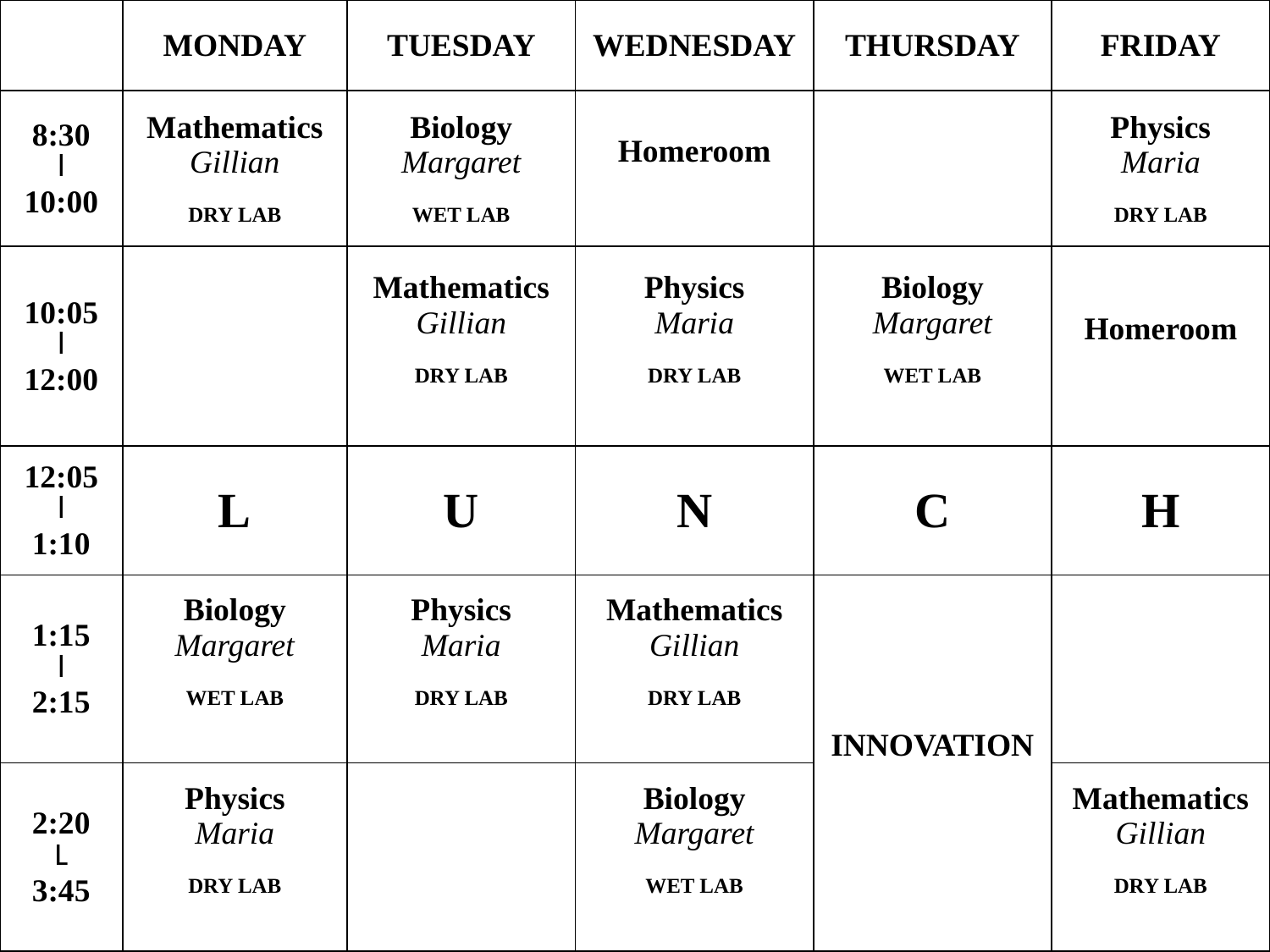

|  | MONDAY | TUESDAY | WEDNESDAY | THURSDAY | FRIDAY |
| --- | --- | --- | --- | --- | --- |
| 8:30 l 10:00 | Mathematics Gillian DRY LAB | Biology Margaret WET LAB | Homeroom |  | Physics Maria DRY LAB |
| 10:05 l 12:00 |  | Mathematics Gillian DRY LAB | Physics Maria DRY LAB | Biology Margaret WET LAB | Homeroom |
| 12:05 l 1:10 | L | U | N | C | H |
| 1:15 l 2:15 | Biology Margaret WET LAB | Physics Maria DRY LAB | Mathematics Gillian DRY LAB | INNOVATION |  |
| 2:20 L 3:45 | Physics Maria DRY LAB |  | Biology Margaret WET LAB |  | Mathematics Gillian DRY LAB |